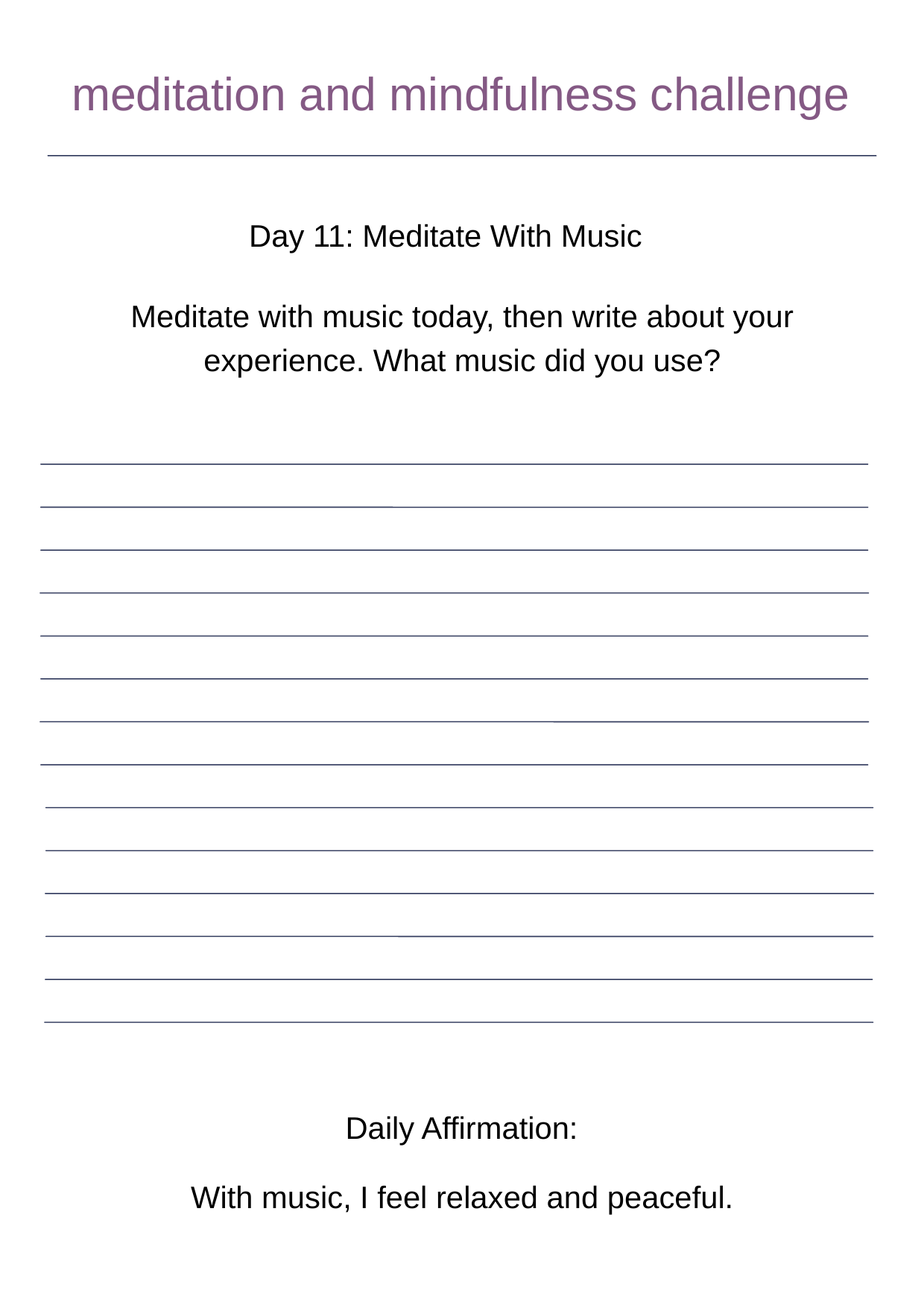

meditation and mindfulness challenge

Day 11: Meditate With Music

Meditate with music today, then write about your experience. What music did you use?

Daily Affirmation:
With music, I feel relaxed and peaceful.